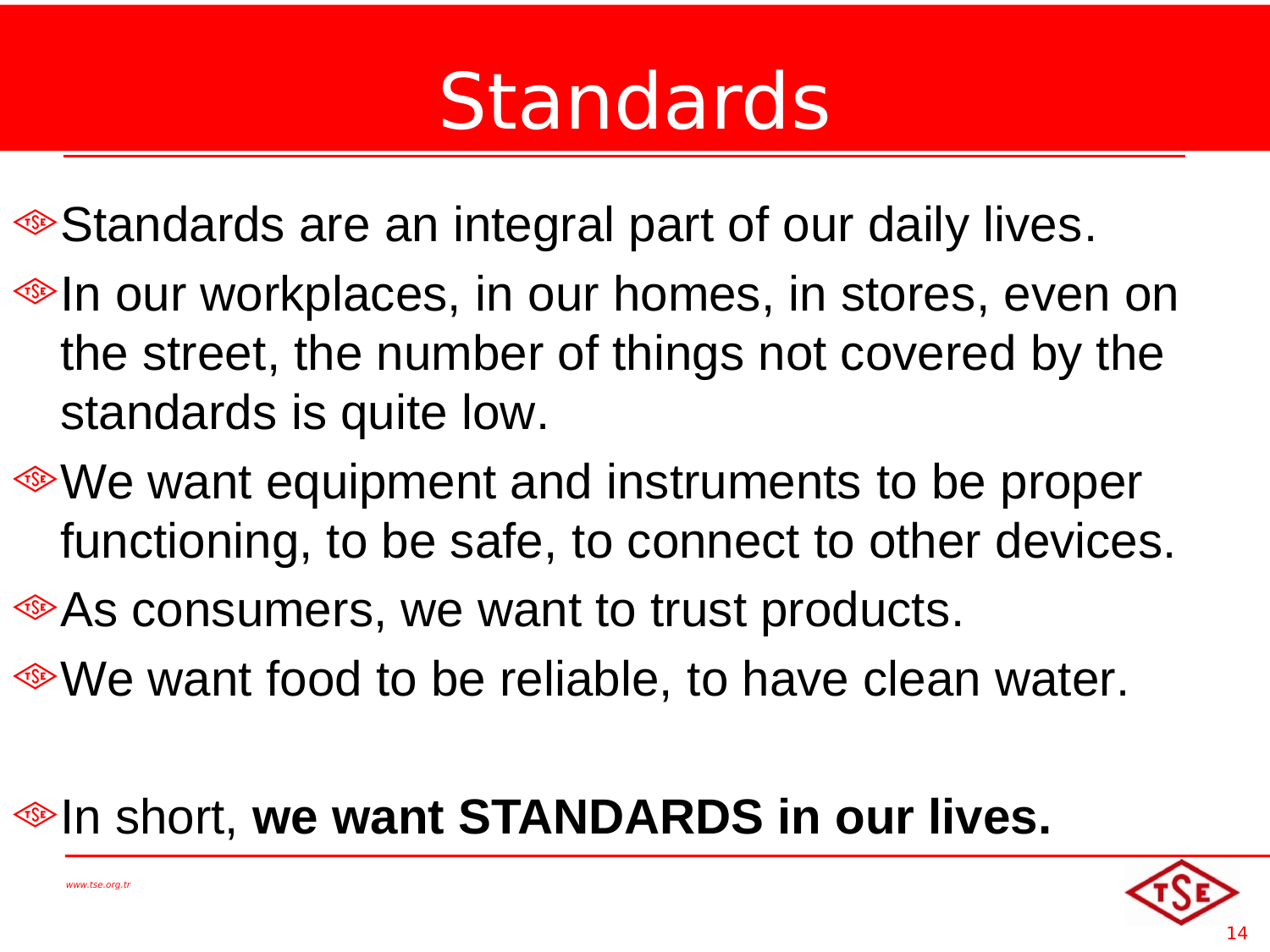

# Standards
Standards are an integral part of our daily lives.
In our workplaces, in our homes, in stores, even on the street, the number of things not covered by the standards is quite low.
We want equipment and instruments to be proper functioning, to be safe, to connect to other devices.
As consumers, we want to trust products.
We want food to be reliable, to have clean water.

In short, we want STANDARDS in our lives.

www.tse.org.tr
14